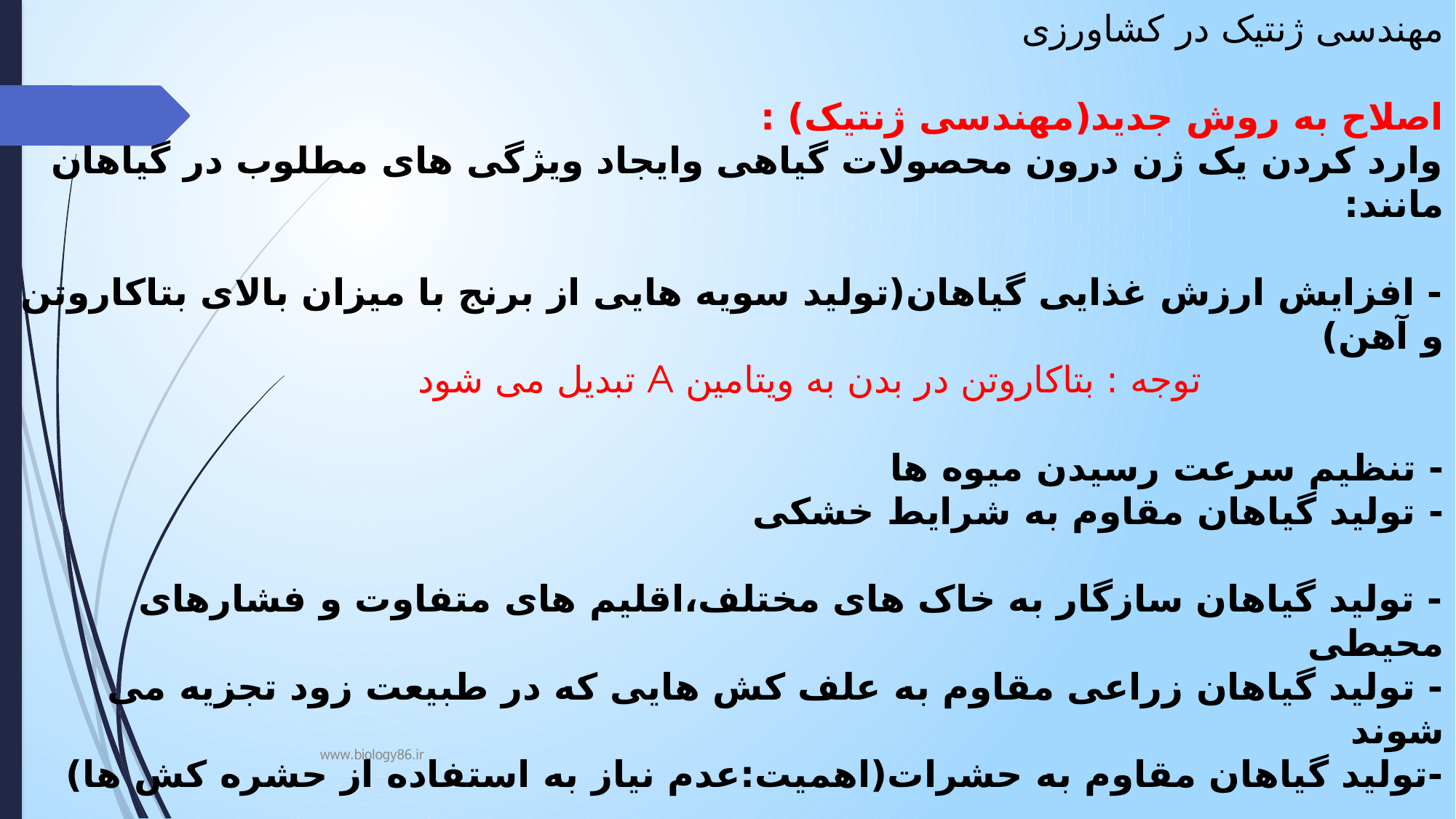

# مهندسی ژنتیک در کشاورزی اصلاح به روش جدید(مهندسی ژنتیک) : وارد کردن یک ژن درون محصولات گیاهی وایجاد ویژگی های مطلوب در گیاهان مانند: - افزایش ارزش غذایی گیاهان(تولید سویه هایی از برنج با میزان بالای بتاکاروتن و آهن) توجه : بتاکاروتن در بدن به ویتامین A تبدیل می شود - تنظیم سرعت رسیدن میوه ها - تولید گیاهان مقاوم به شرایط خشکی - تولید گیاهان سازگار به خاک های مختلف،اقلیم های متفاوت و فشارهای محیطی - تولید گیاهان زراعی مقاوم به علف کش هایی که در طبیعت زود تجزیه می شوند -تولید گیاهان مقاوم به حشرات(اهمیت:عدم نیاز به استفاده از حشره کش ها)
www.biology86.ir